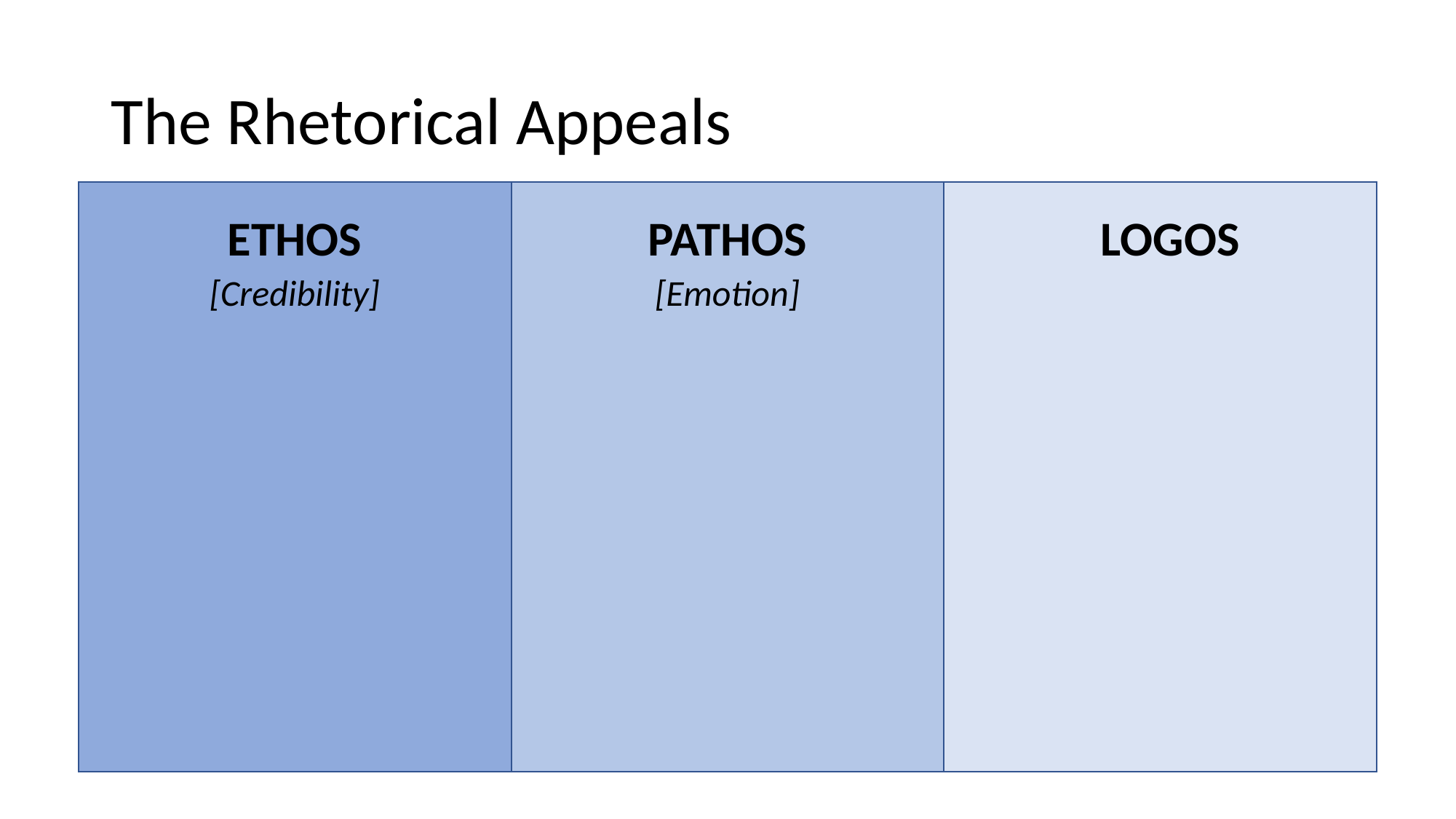

# The Rhetorical Appeals

ETHOS
PATHOS
LOGOS
[Credibility]
[Emotion]